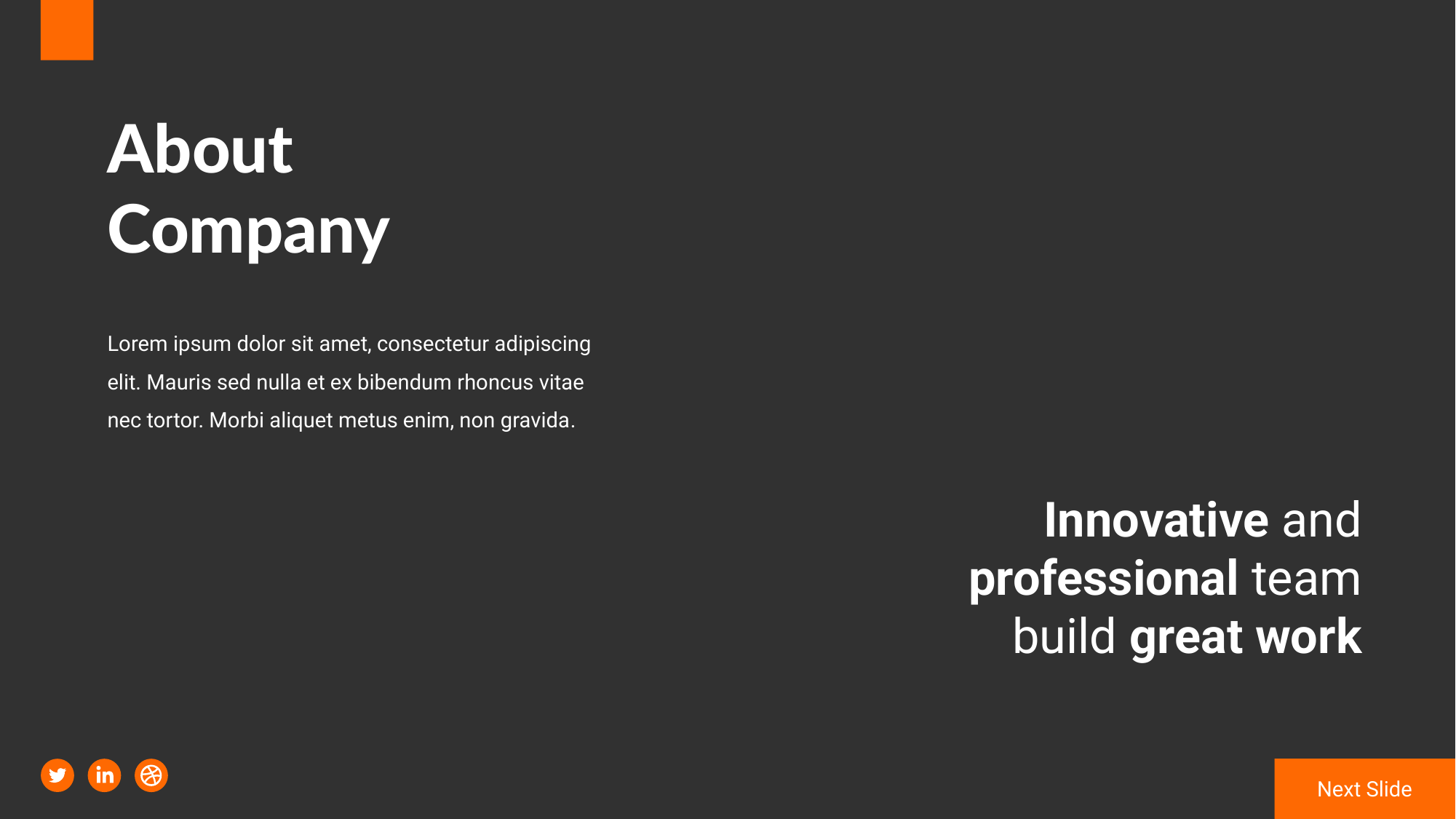

5

About
Company
Lorem ipsum dolor sit amet, consectetur adipiscing elit. Mauris sed nulla et ex bibendum rhoncus vitae nec tortor. Morbi aliquet metus enim, non gravida.

Innovative and professional team build great work

Next Slide